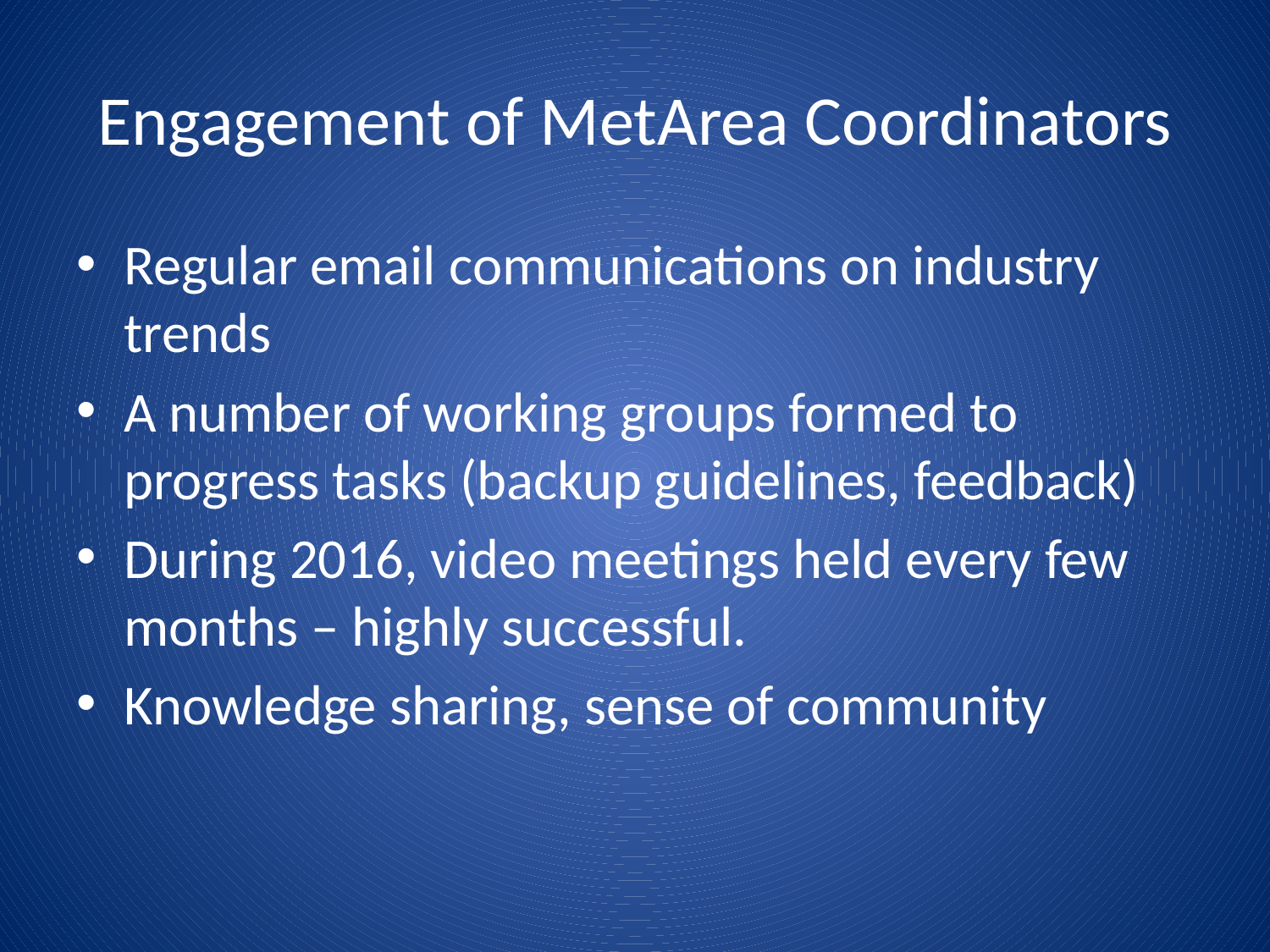

# Engagement of MetArea Coordinators
Regular email communications on industry trends
A number of working groups formed to progress tasks (backup guidelines, feedback)
During 2016, video meetings held every few months – highly successful.
Knowledge sharing, sense of community